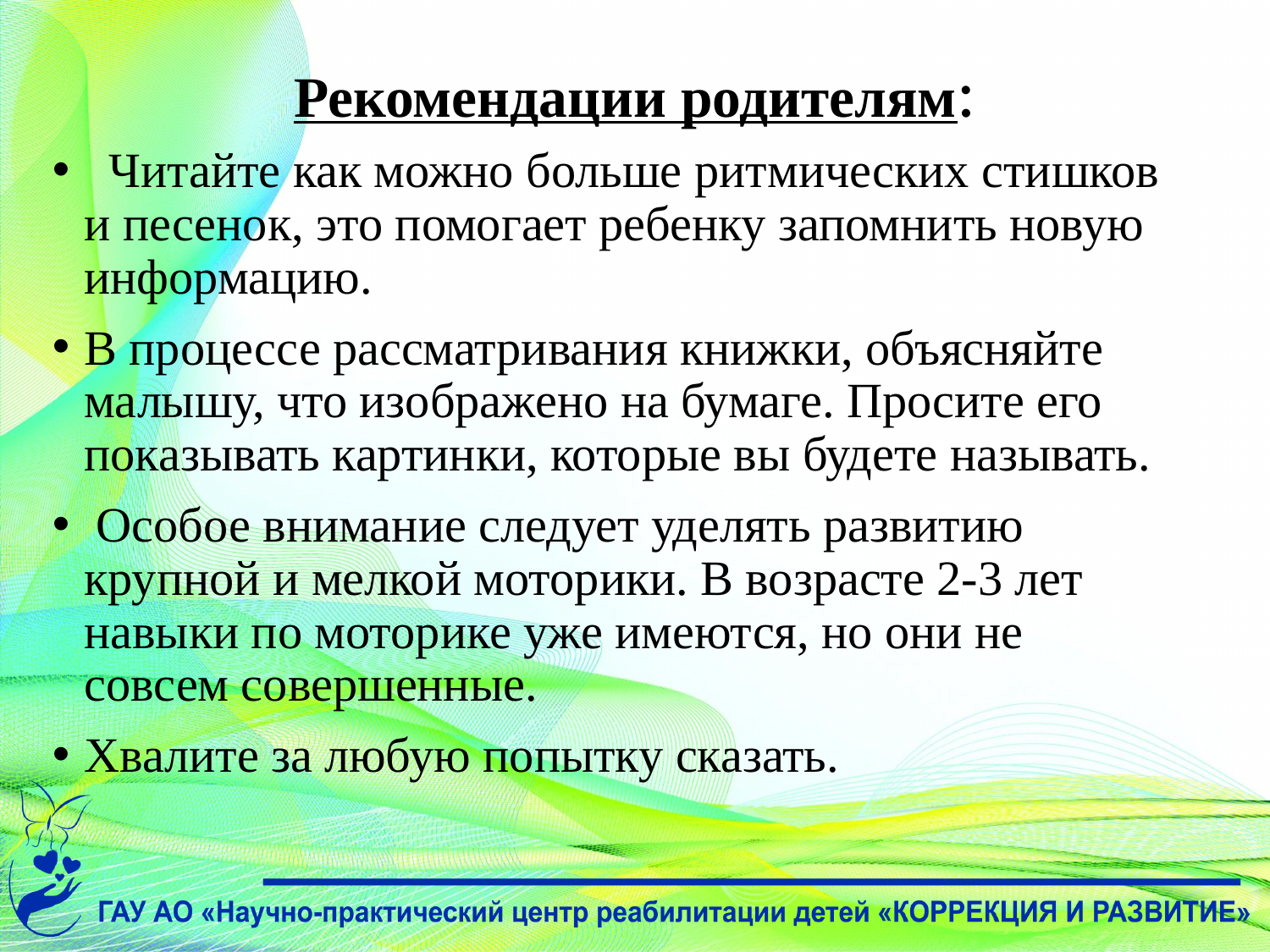

# Рекомендации родителям:
  Читайте как можно больше ритмических стишков и песенок, это помогает ребенку запомнить новую информацию.
В процессе рассматривания книжки, объясняйте малышу, что изображено на бумаге. Просите его показывать картинки, которые вы будете называть.
 Особое внимание следует уделять развитию крупной и мелкой моторики. В возрасте 2-3 лет навыки по моторике уже имеются, но они не совсем совершенные.
Хвалите за любую попытку сказать.